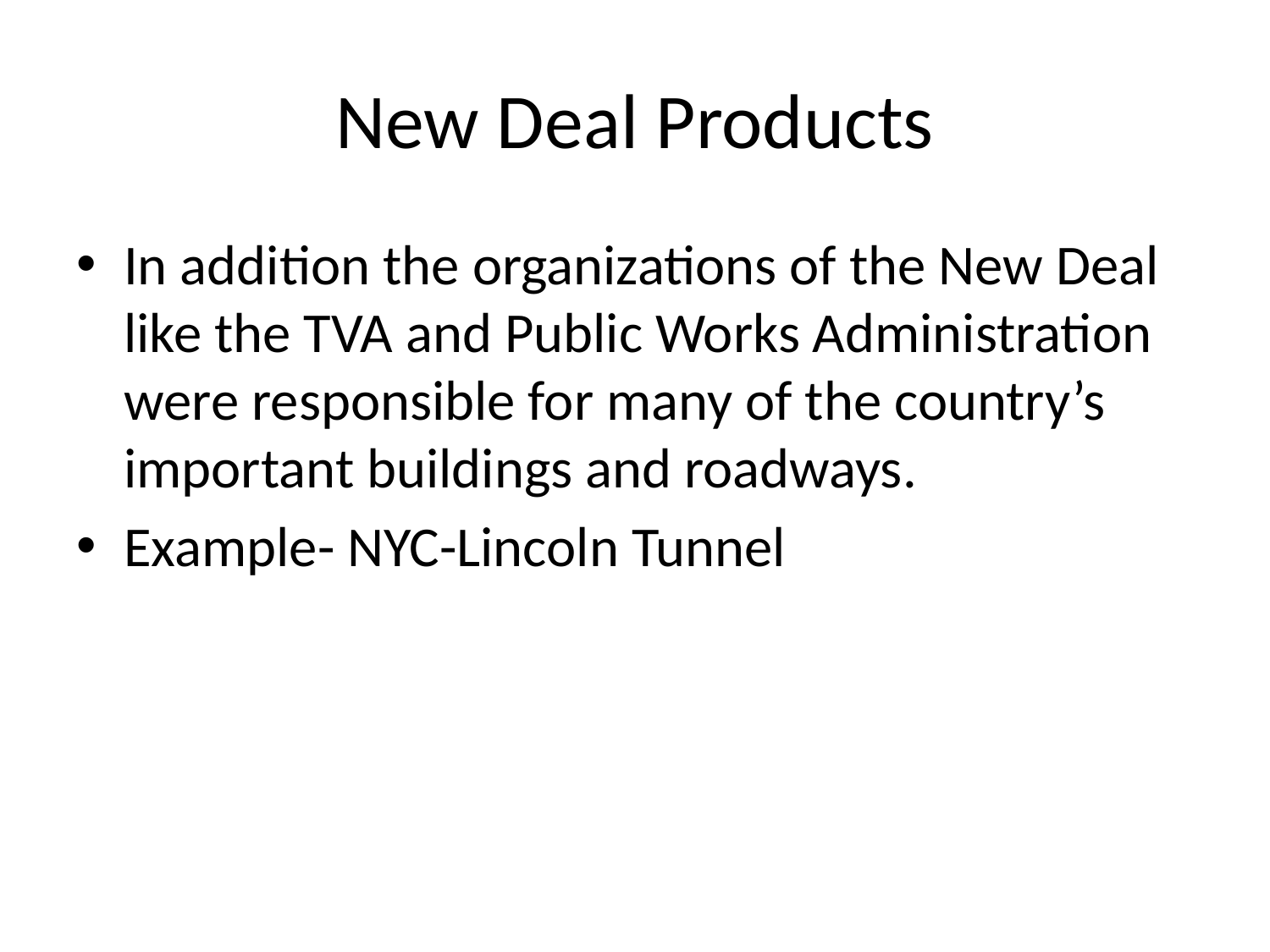

# New Deal Products
In addition the organizations of the New Deal like the TVA and Public Works Administration were responsible for many of the country’s important buildings and roadways.
Example- NYC-Lincoln Tunnel